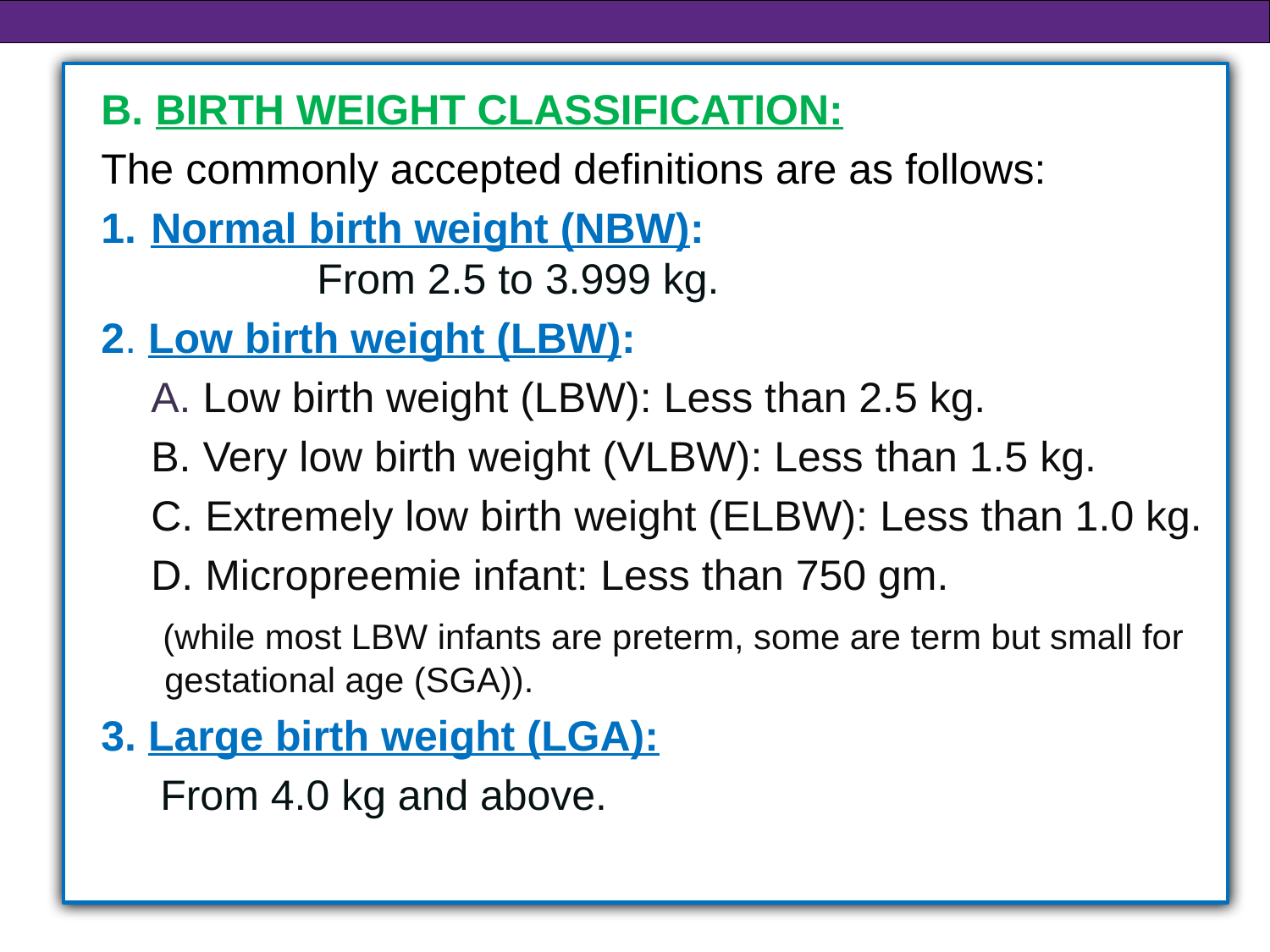

B. BIRTH WEIGHT CLASSIFICATION:
The commonly accepted definitions are as follows:
Normal birth weight (NBW):                                                          From 2.5 to 3.999 kg.
2. Low birth weight (LBW):
 Low birth weight (LBW): Less than 2.5 kg.
 Very low birth weight (VLBW): Less than 1.5 kg.
 Extremely low birth weight (ELBW): Less than 1.0 kg.
 Micropreemie infant: Less than 750 gm.
 (while most LBW infants are preterm, some are term but small for gestational age (SGA)).
3. Large birth weight (LGA):
     From 4.0 kg and above.